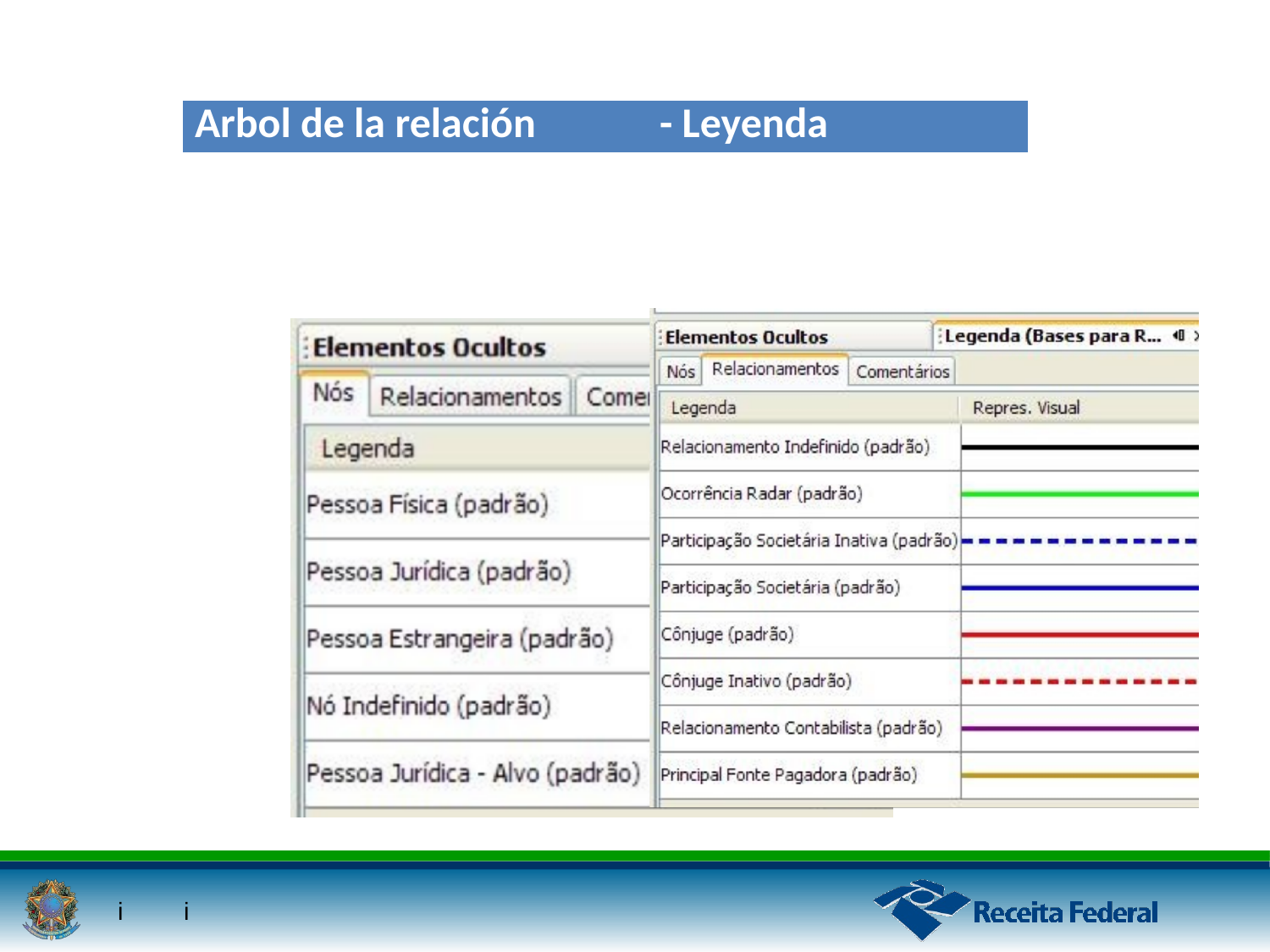

| Arbol de la relación - Leyenda |
| --- |

i
i